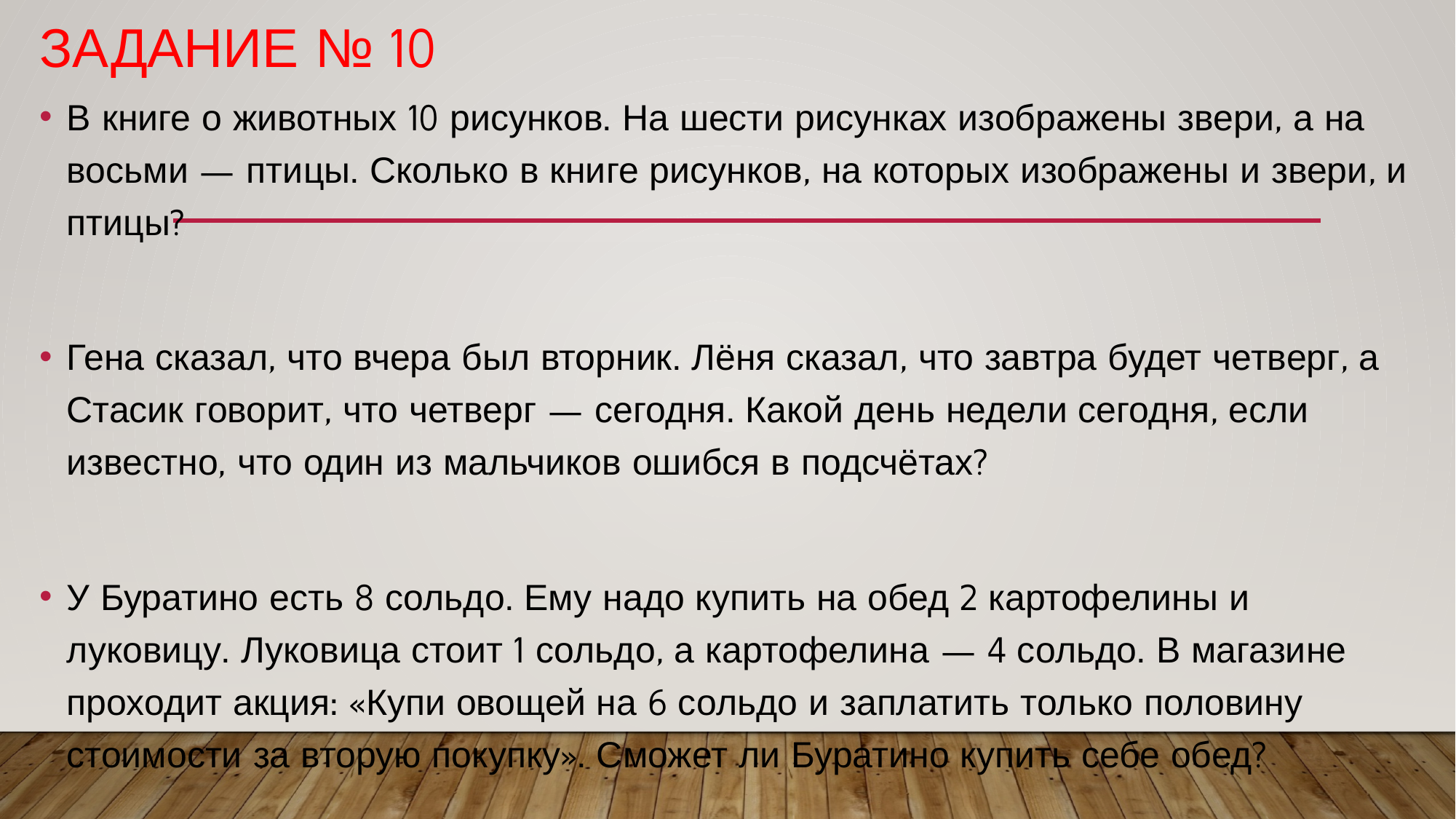

# Задание № 10
В книге о животных 10 рисунков. На шести рисунках изображены звери, а на восьми — птицы. Сколько в книге рисунков, на которых изображены и звери, и птицы?

Гена сказал, что вчера был вторник. Лёня сказал, что завтра будет четверг, а Стасик говорит, что четверг — сегодня. Какой день недели сегодня, если известно, что один из мальчиков ошибся в подсчётах?

У Буратино есть 8 сольдо. Ему надо купить на обед 2 картофелины и луковицу. Луковица стоит 1 сольдо, а картофелина — 4 сольдо. В магазине проходит акция: «Купи овощей на 6 сольдо и заплатить только половину стоимости за вторую покупку». Сможет ли Буратино купить себе обед?